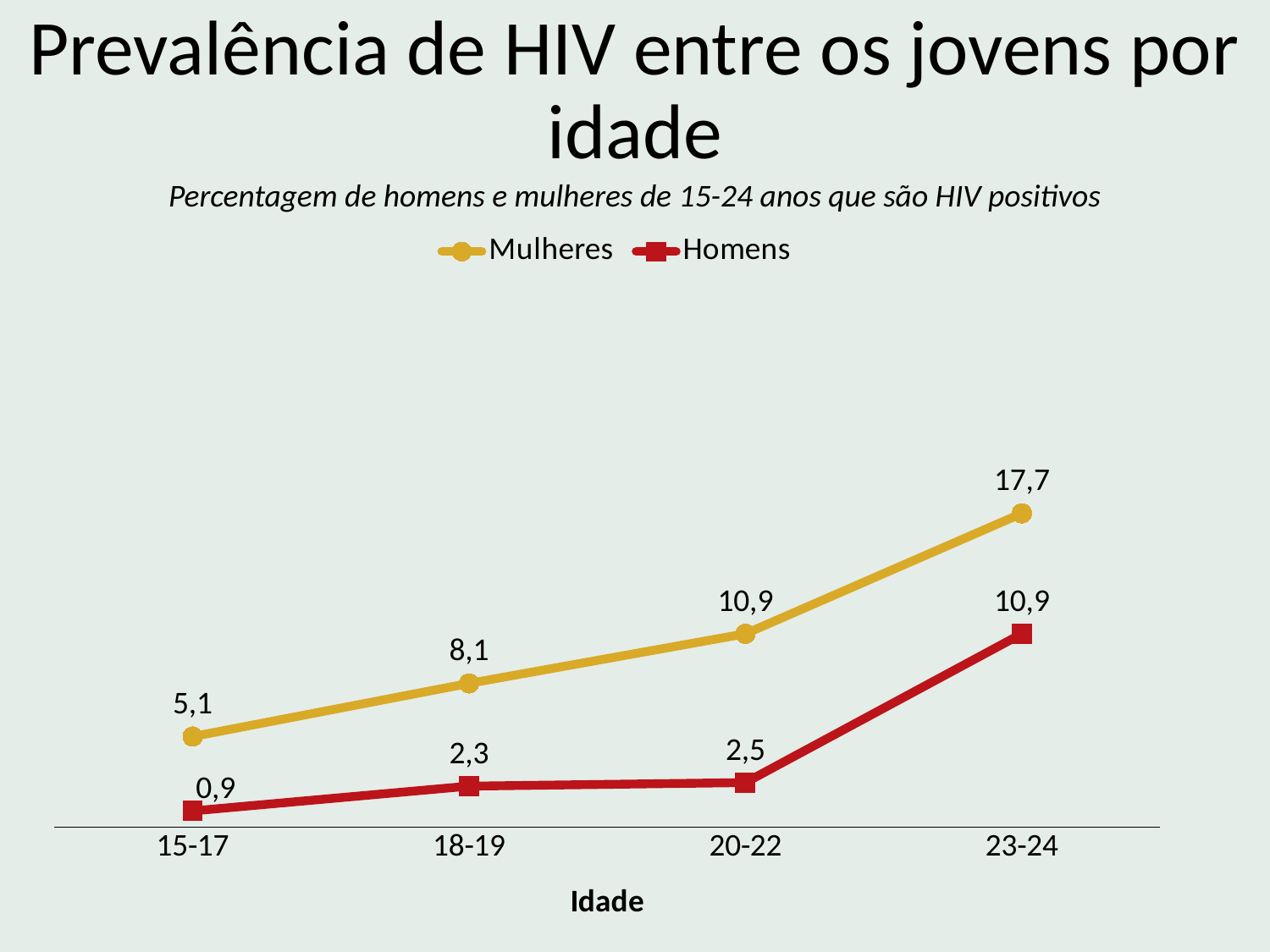

Prevalência de HIV entre os jovens por idade
Percentagem de homens e mulheres de 15-24 anos que são HIV positivos

### Chart

| Category | Mulheres | Homens |
|---|---|---|
| 15-17 | 5.1 | 0.9 |
| 18-19 | 8.1 | 2.3 |
| 20-22 | 10.9 | 2.5 |
| 23-24 | 17.7 | 10.9 |